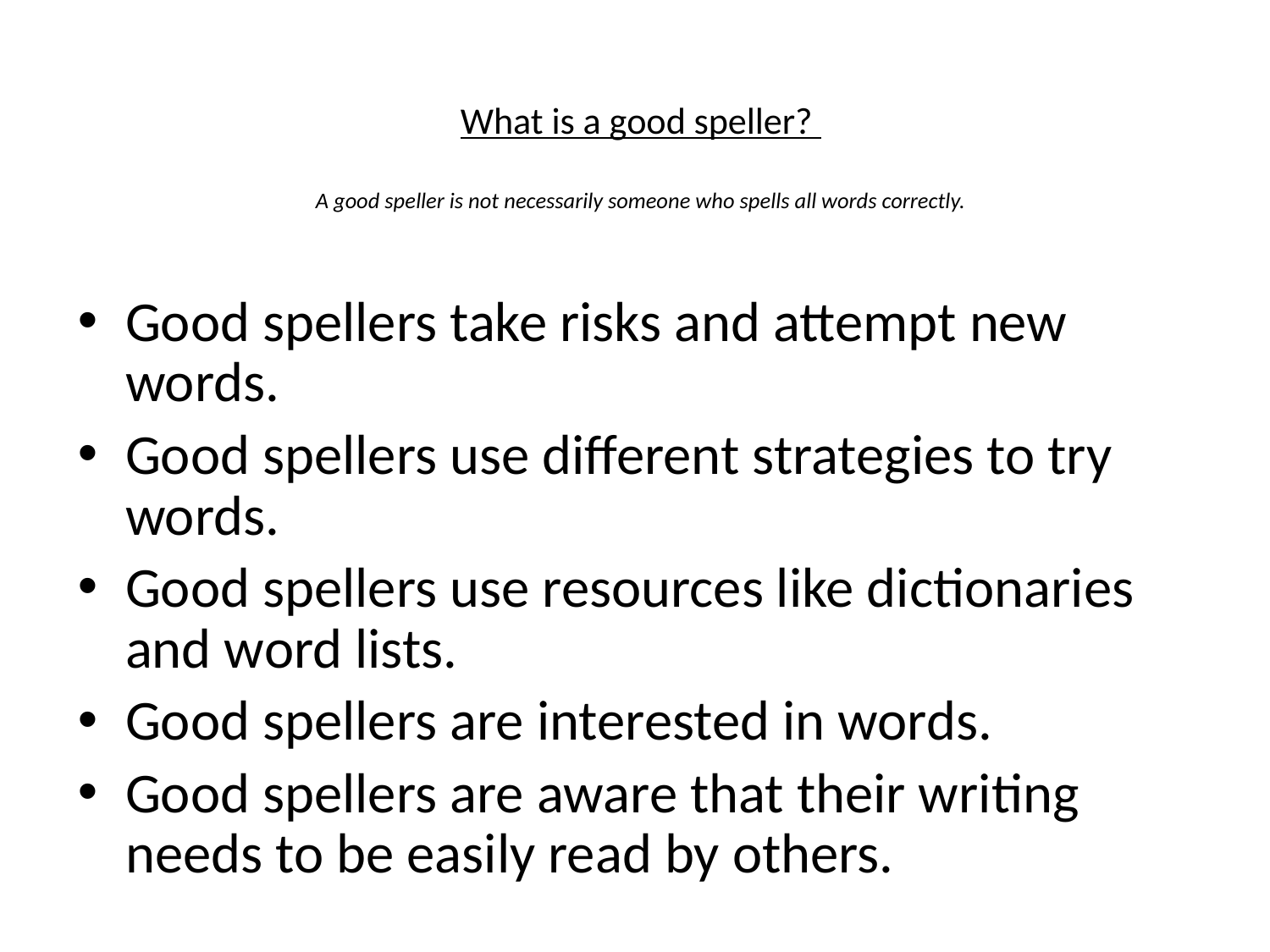

# What is a good speller? A good speller is not necessarily someone who spells all words correctly.
Good spellers take risks and attempt new words.
Good spellers use different strategies to try words.
Good spellers use resources like dictionaries and word lists.
Good spellers are interested in words.
Good spellers are aware that their writing needs to be easily read by others.